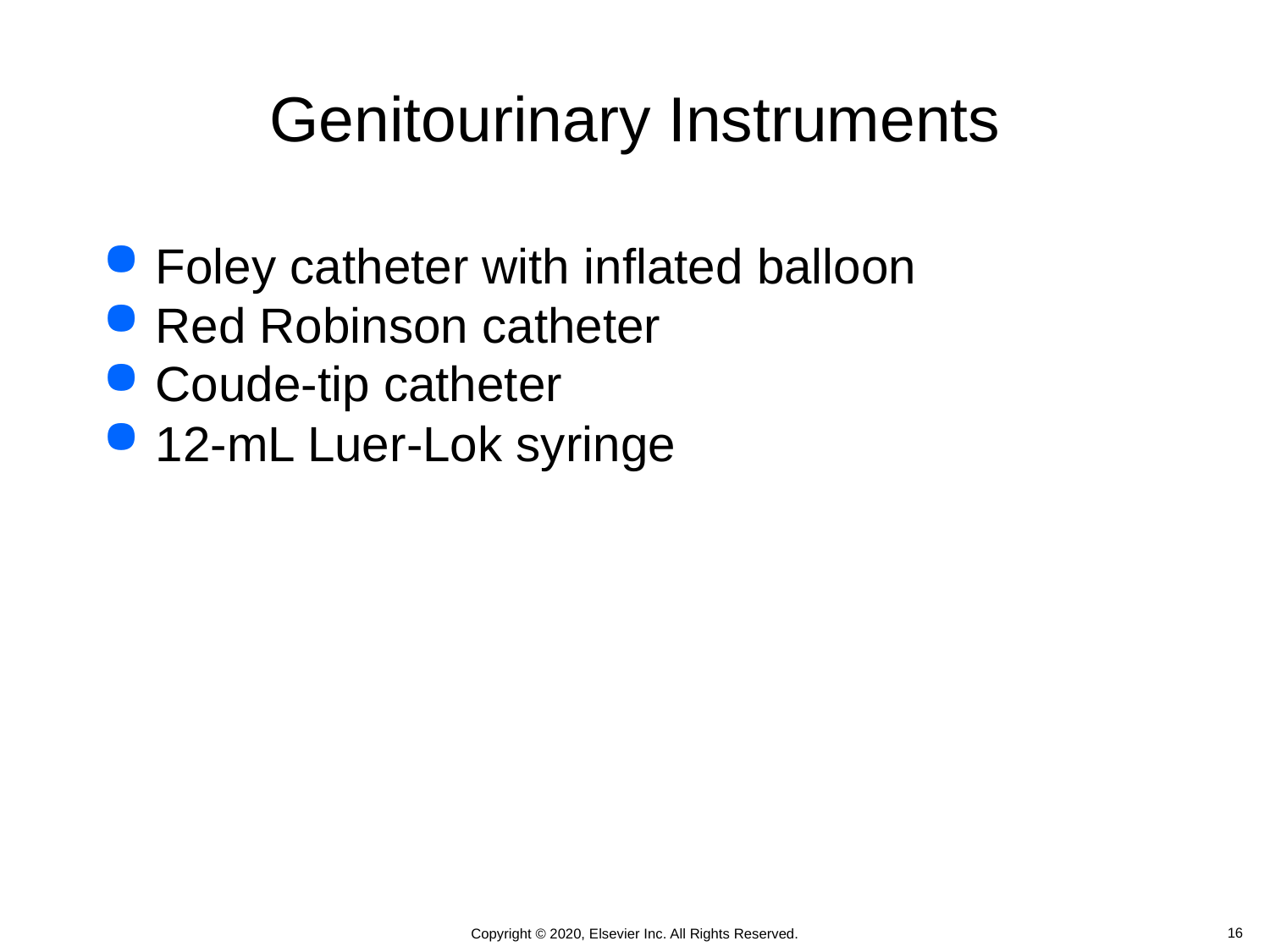

# Genitourinary Instruments
Foley catheter with inflated balloon
Red Robinson catheter
Coude-tip catheter
12-mL Luer-Lok syringe
 16